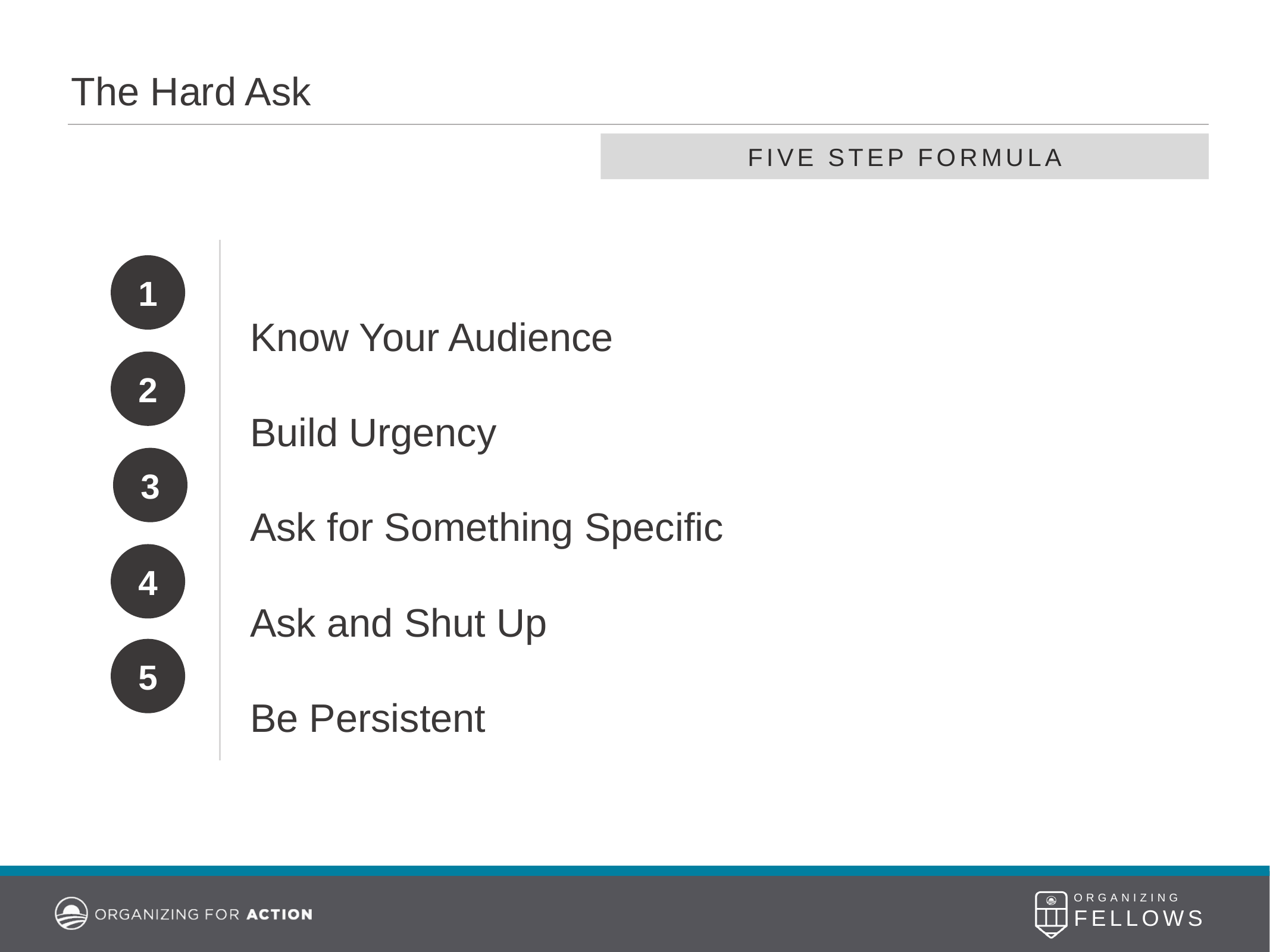

The Hard Ask

FIVE STEP FORMULA

1

Know Your Audience

Build Urgency

Ask for Something Specific

Ask and Shut Up

Be Persistent

2

3

4

5